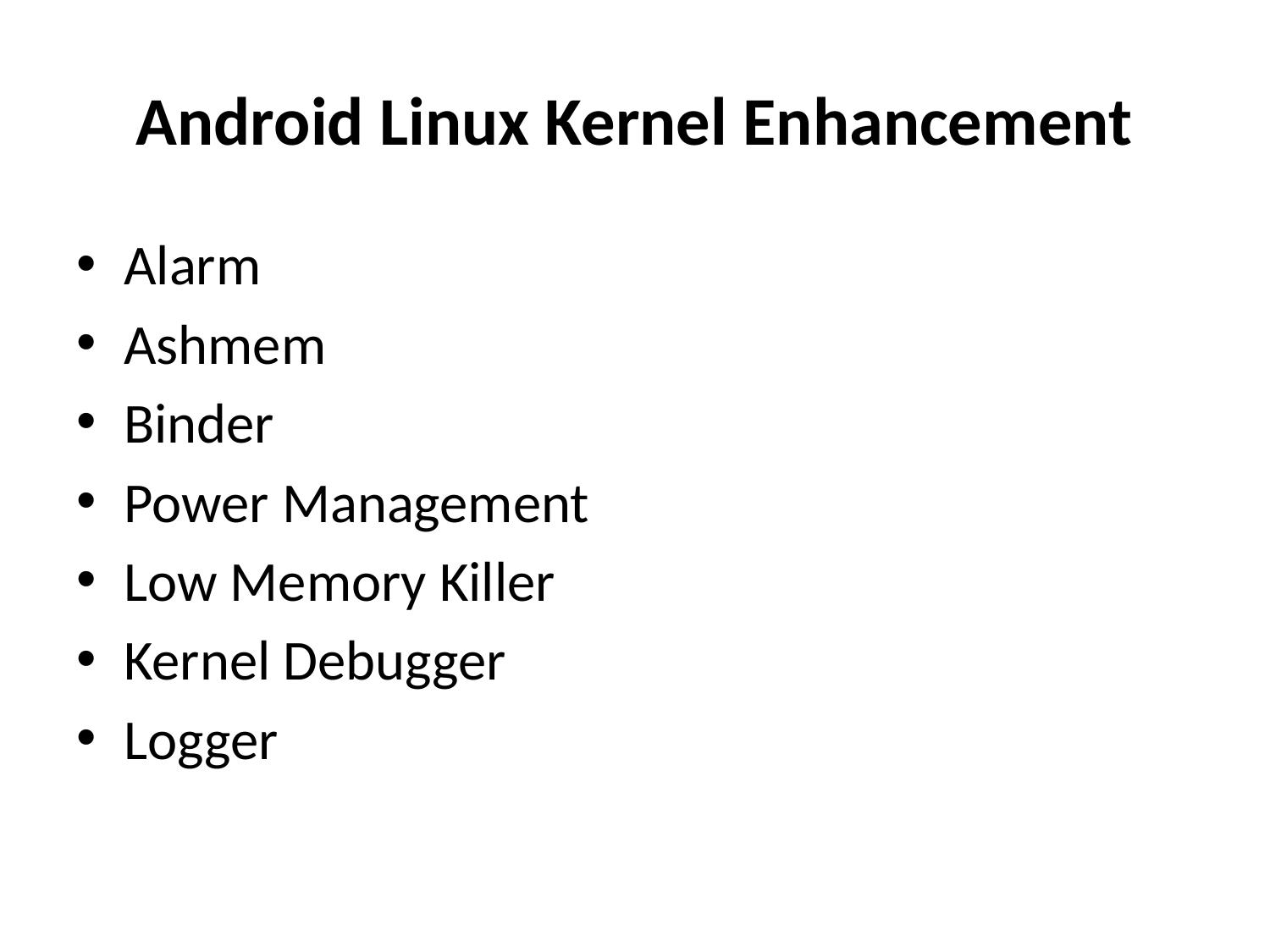

# Android Linux Kernel Enhancement
Alarm
Ashmem
Binder
Power Management
Low Memory Killer
Kernel Debugger
Logger